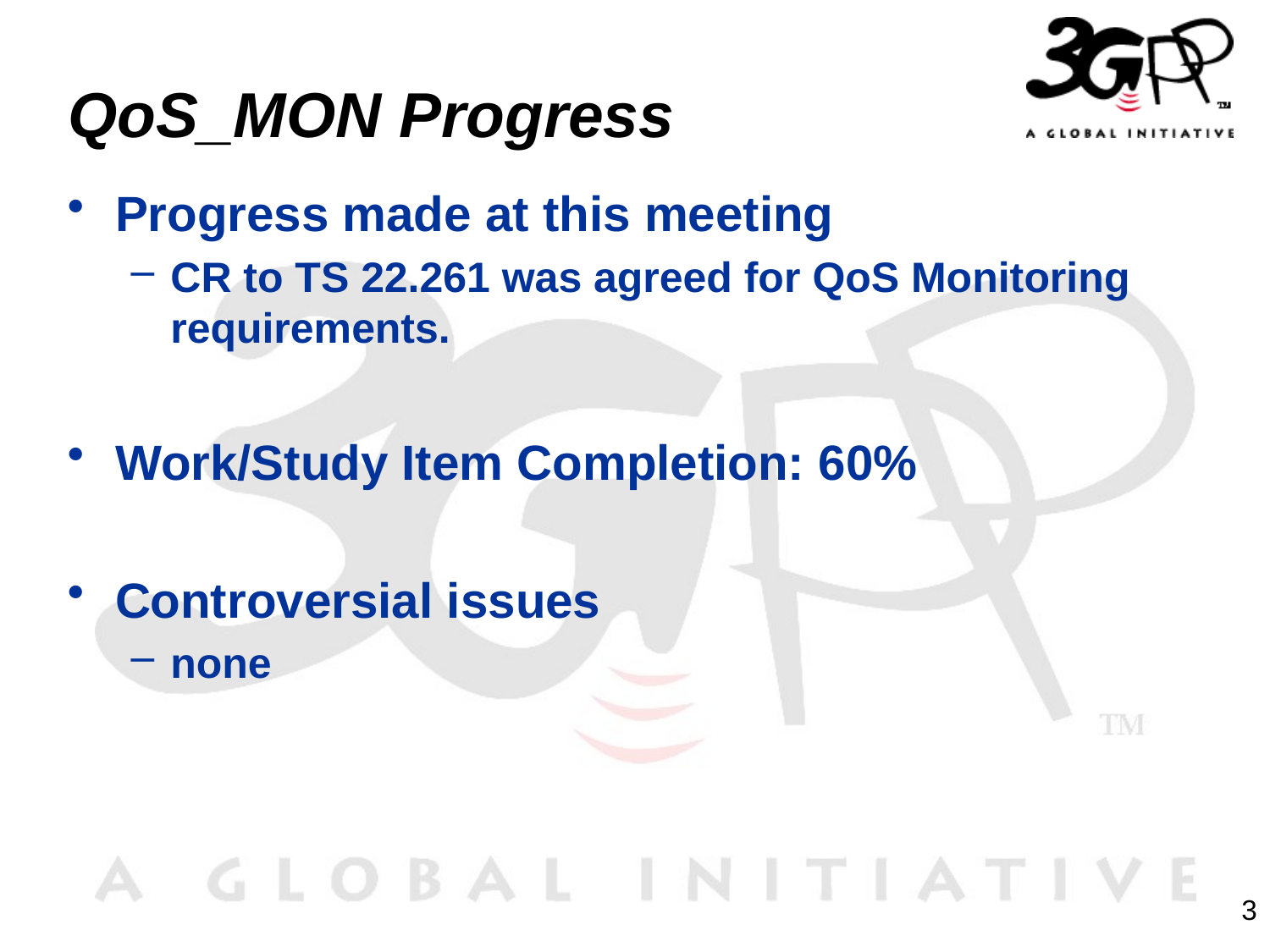

# QoS_MON Progress
Progress made at this meeting
CR to TS 22.261 was agreed for QoS Monitoring requirements.

Work/Study Item Completion: 60%

Controversial issues
none
3